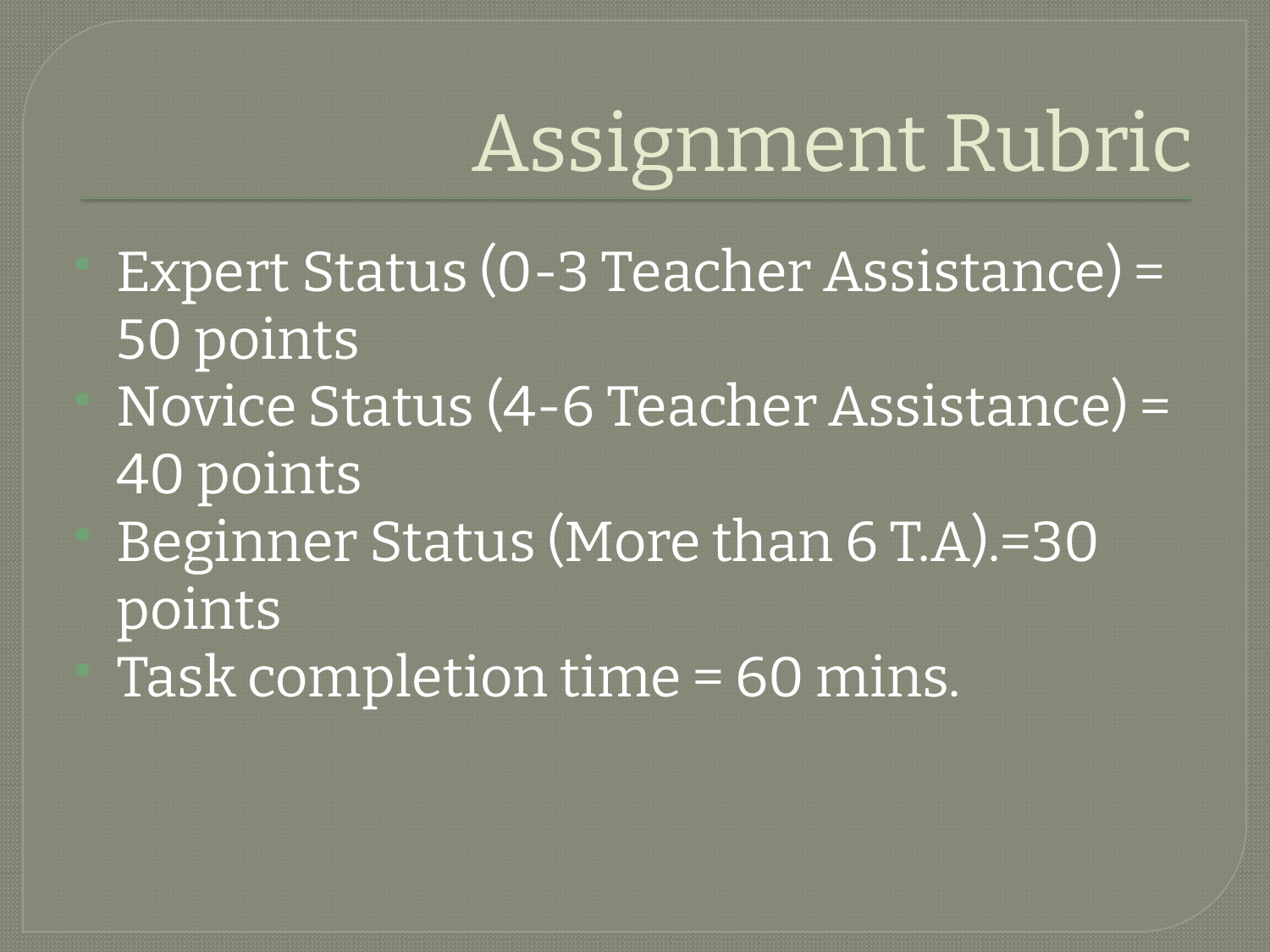

# Assignment Rubric
Expert Status (0-3 Teacher Assistance) = 50 points
Novice Status (4-6 Teacher Assistance) = 40 points
Beginner Status (More than 6 T.A).=30 points
Task completion time = 60 mins.